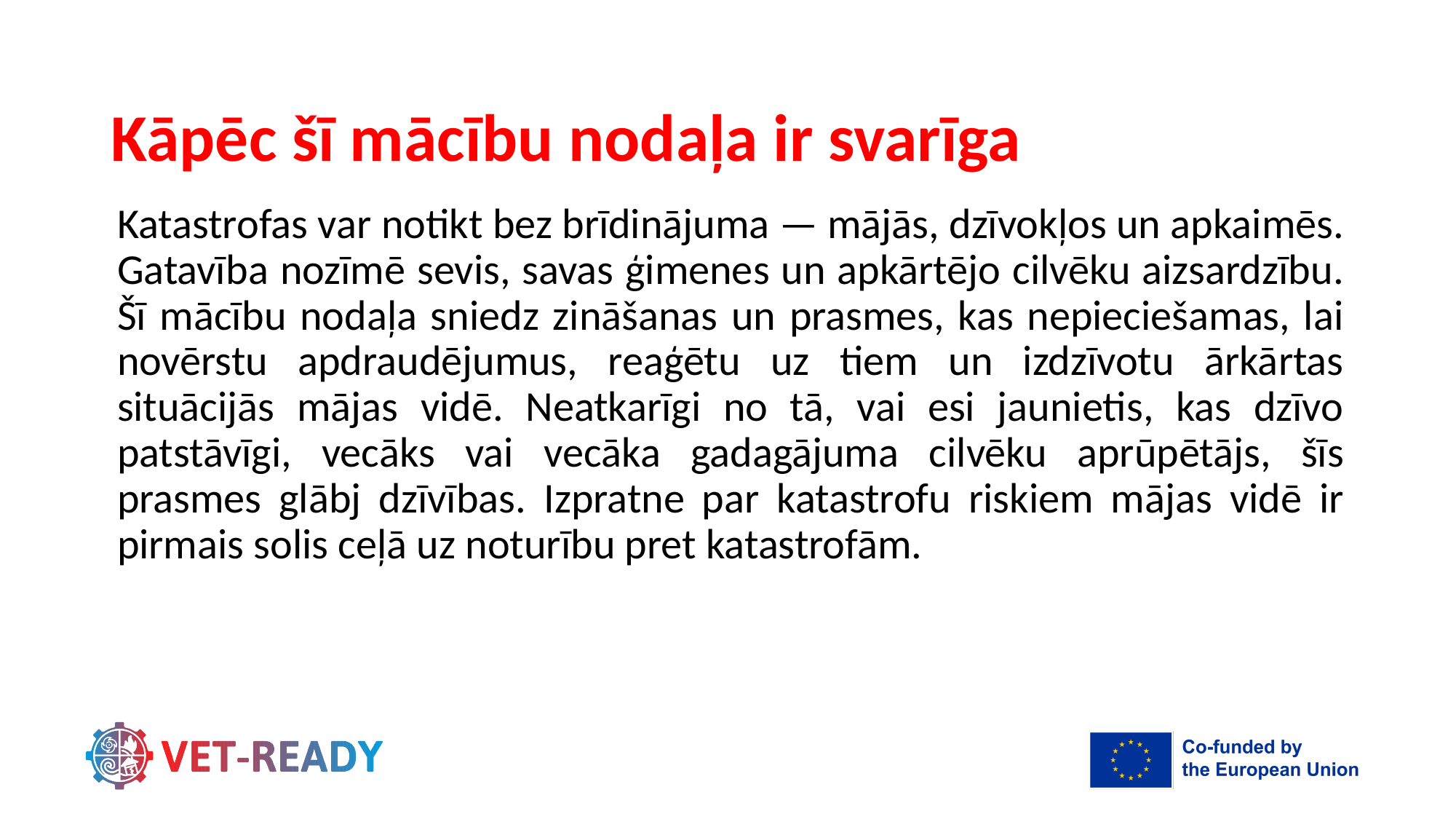

# Kāpēc šī mācību nodaļa ir svarīga
Katastrofas var notikt bez brīdinājuma — mājās, dzīvokļos un apkaimēs. Gatavība nozīmē sevis, savas ģimenes un apkārtējo cilvēku aizsardzību. Šī mācību nodaļa sniedz zināšanas un prasmes, kas nepieciešamas, lai novērstu apdraudējumus, reaģētu uz tiem un izdzīvotu ārkārtas situācijās mājas vidē. Neatkarīgi no tā, vai esi jaunietis, kas dzīvo patstāvīgi, vecāks vai vecāka gadagājuma cilvēku aprūpētājs, šīs prasmes glābj dzīvības. Izpratne par katastrofu riskiem mājas vidē ir pirmais solis ceļā uz noturību pret katastrofām.